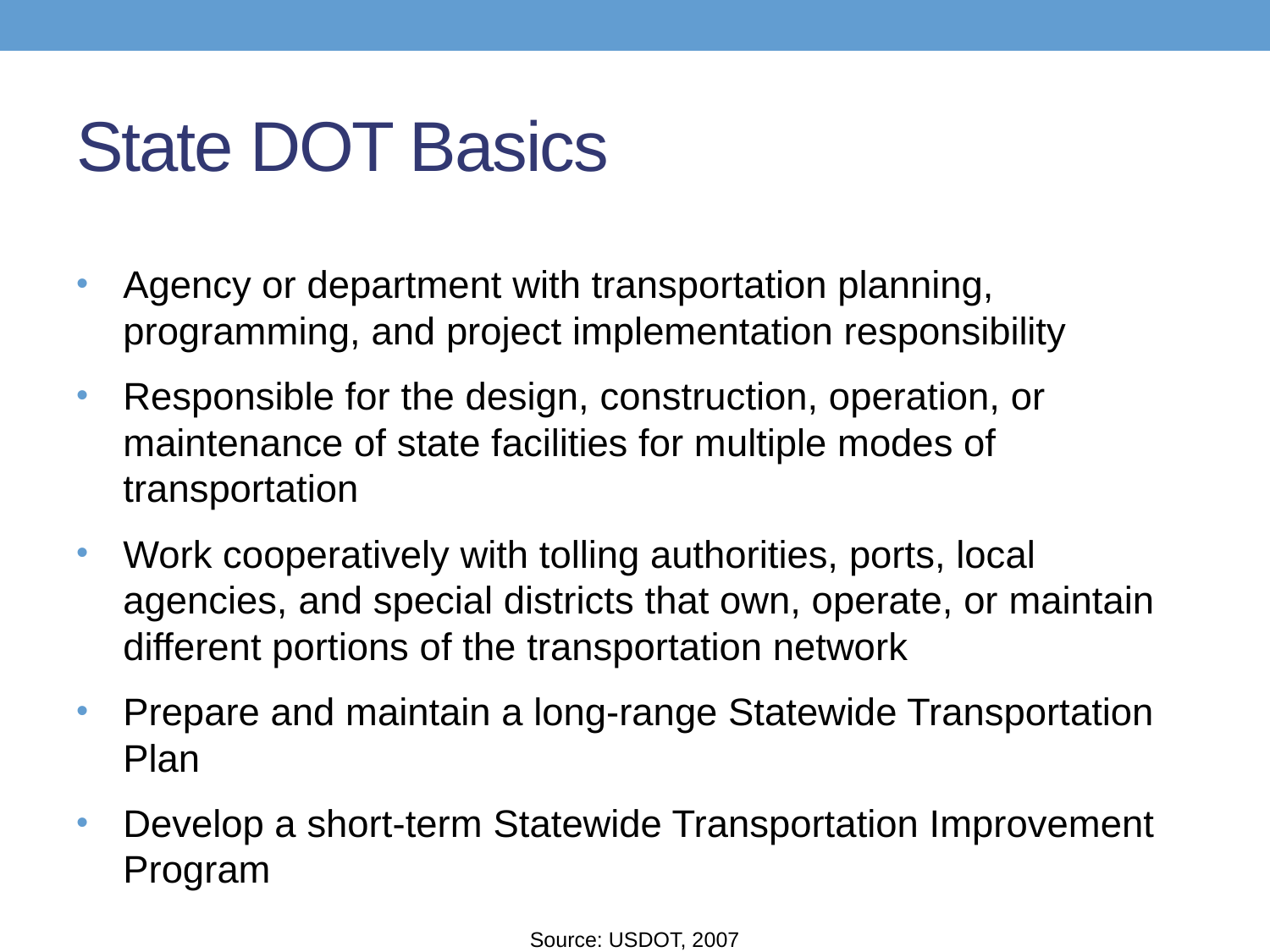

# State DOT Basics
Agency or department with transportation planning, programming, and project implementation responsibility
Responsible for the design, construction, operation, or maintenance of state facilities for multiple modes of transportation
Work cooperatively with tolling authorities, ports, local agencies, and special districts that own, operate, or maintain different portions of the transportation network
Prepare and maintain a long-range Statewide Transportation Plan
Develop a short-term Statewide Transportation Improvement Program

Source: USDOT, 2007